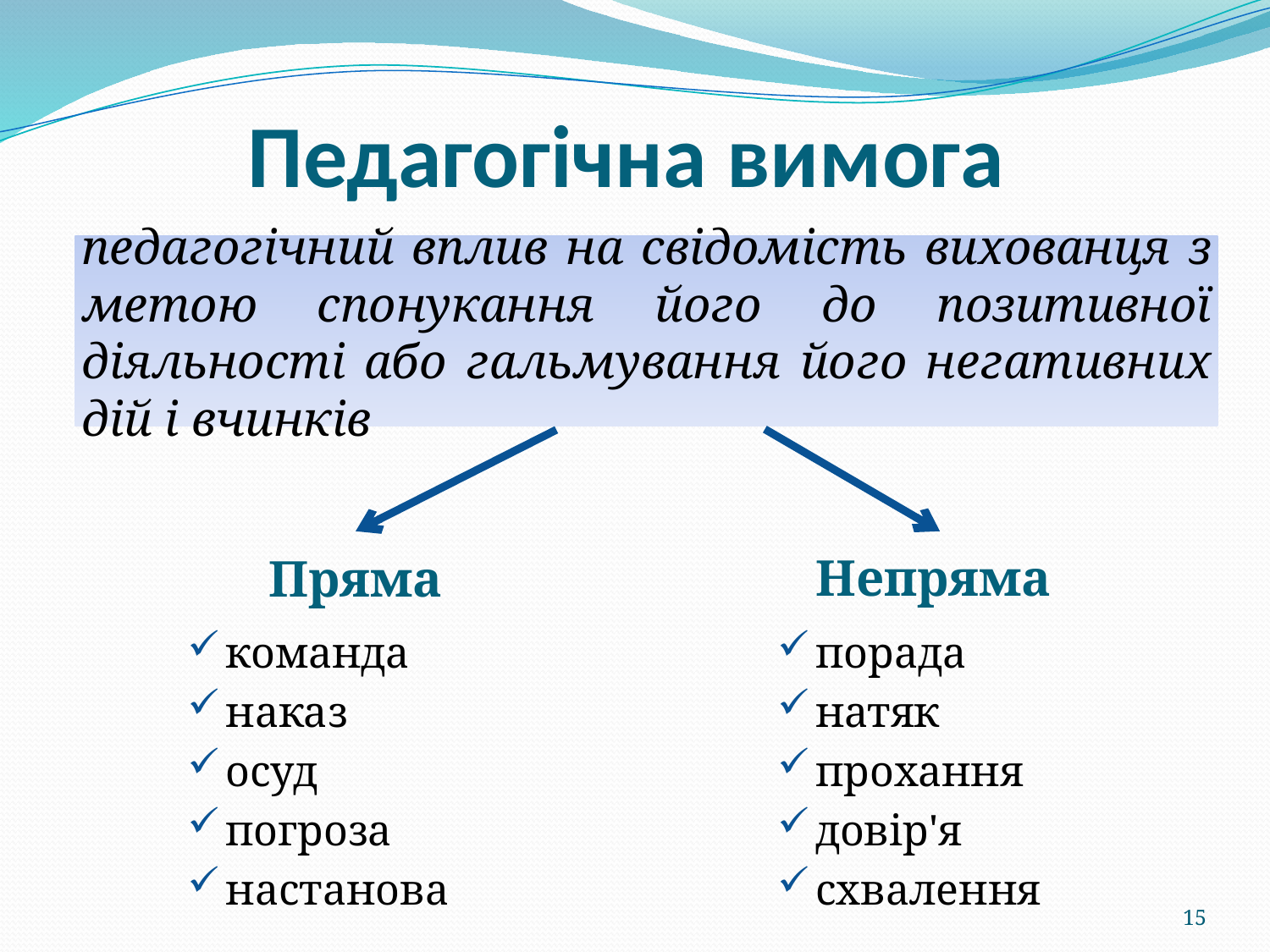

# Педагогічна вимога
педагогічний вплив на свідомість вихованця з метою спонукання його до позитивної діяльності або гальмування його негативних дій і вчинків
Пряма
Непряма
команда
наказ
осуд
погроза
настанова
порада
натяк
прохання
довір'я
схвалення
15